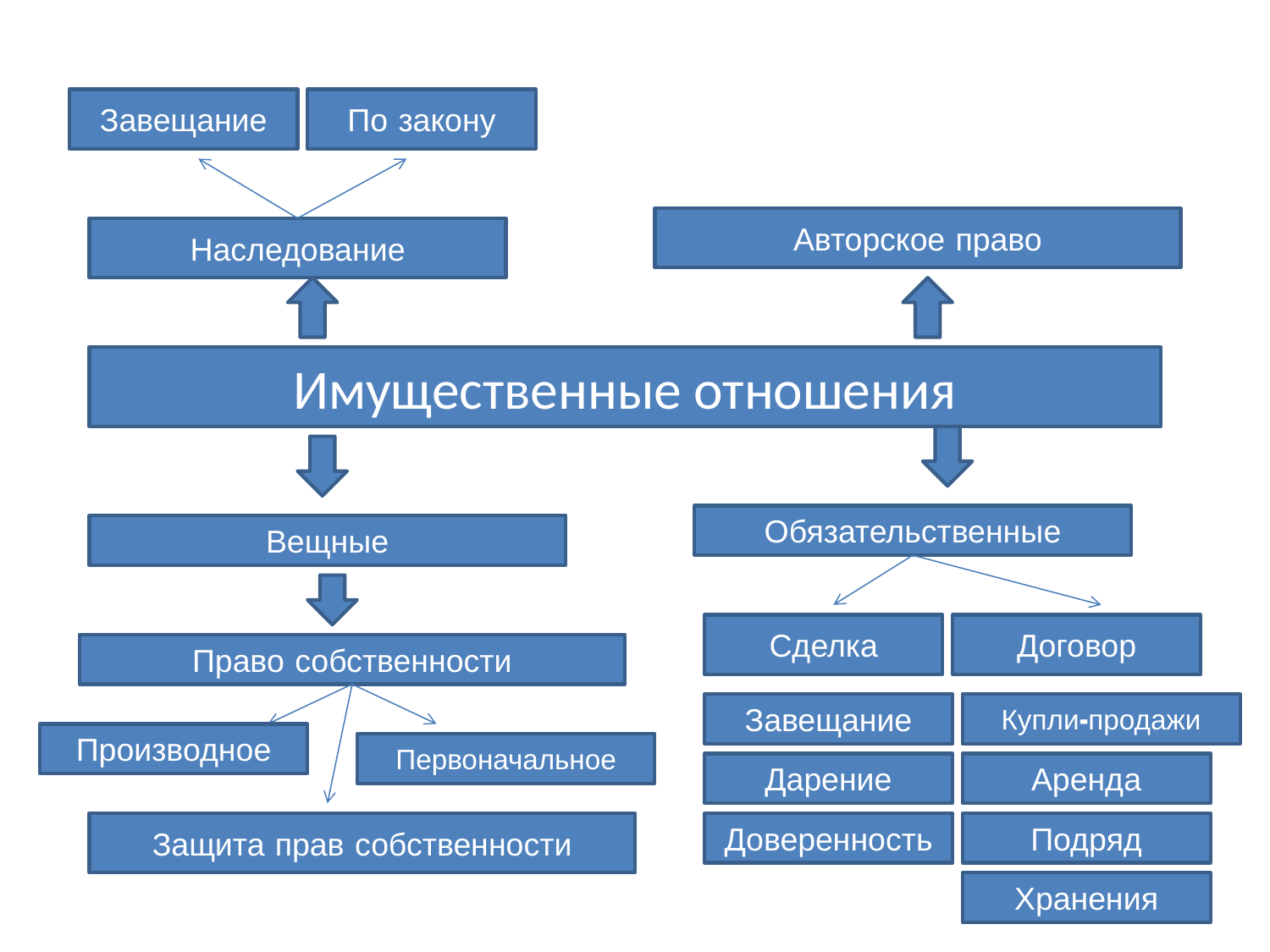

Завещание
По закону
Авторское право
Наследование

Имущественные отношения

Обязательственные
Вещные

Сделка
Договор
Право собственности
Завещание
Купли-продажи
Производное
Первоначальное
Дарение
Аренда
Защита прав собственности
Доверенность
Подряд
Хранения